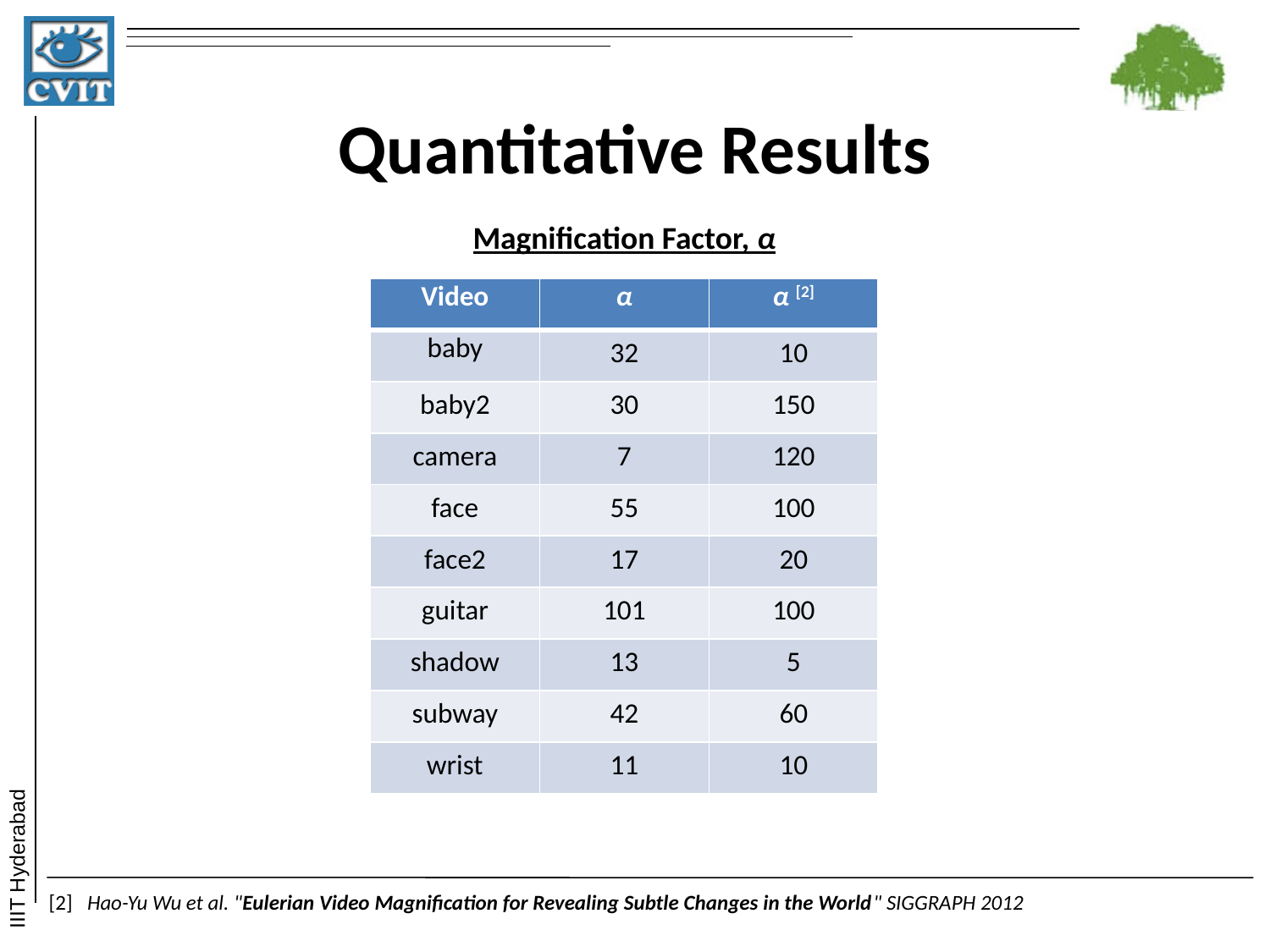

# Quantitative Results
Magnification Factor, α
| Video | α | α [2] |
| --- | --- | --- |
| baby | 32 | 10 |
| baby2 | 30 | 150 |
| camera | 7 | 120 |
| face | 55 | 100 |
| face2 | 17 | 20 |
| guitar | 101 | 100 |
| shadow | 13 | 5 |
| subway | 42 | 60 |
| wrist | 11 | 10 |
[2]   Hao-Yu Wu et al. "Eulerian Video Magnification for Revealing Subtle Changes in the World" SIGGRAPH 2012